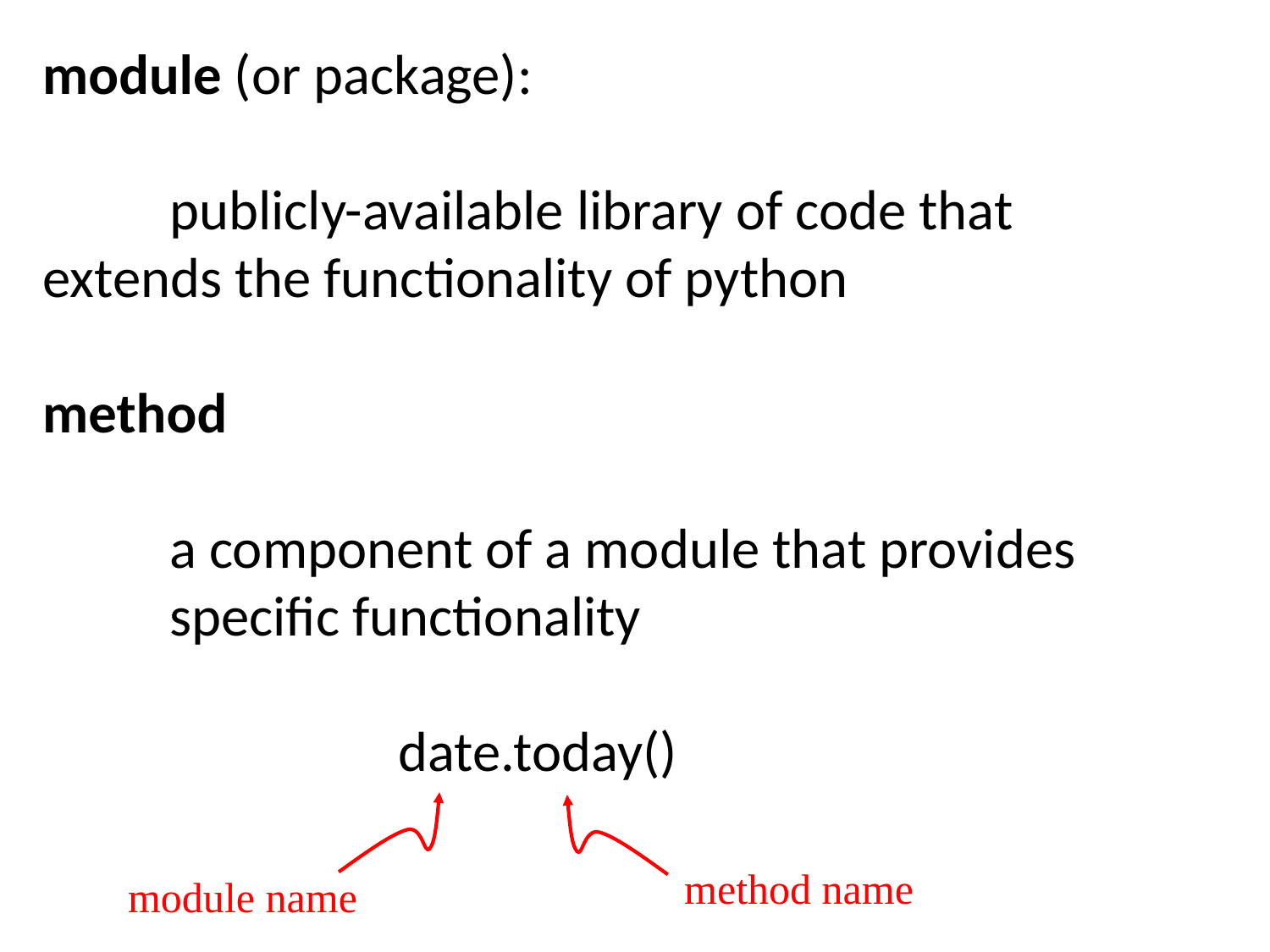

module (or package):

	publicly-available library of code that 	extends the functionality of python
method

	a component of a module that provides
	specific functionality

                            date.today()

method name

module name